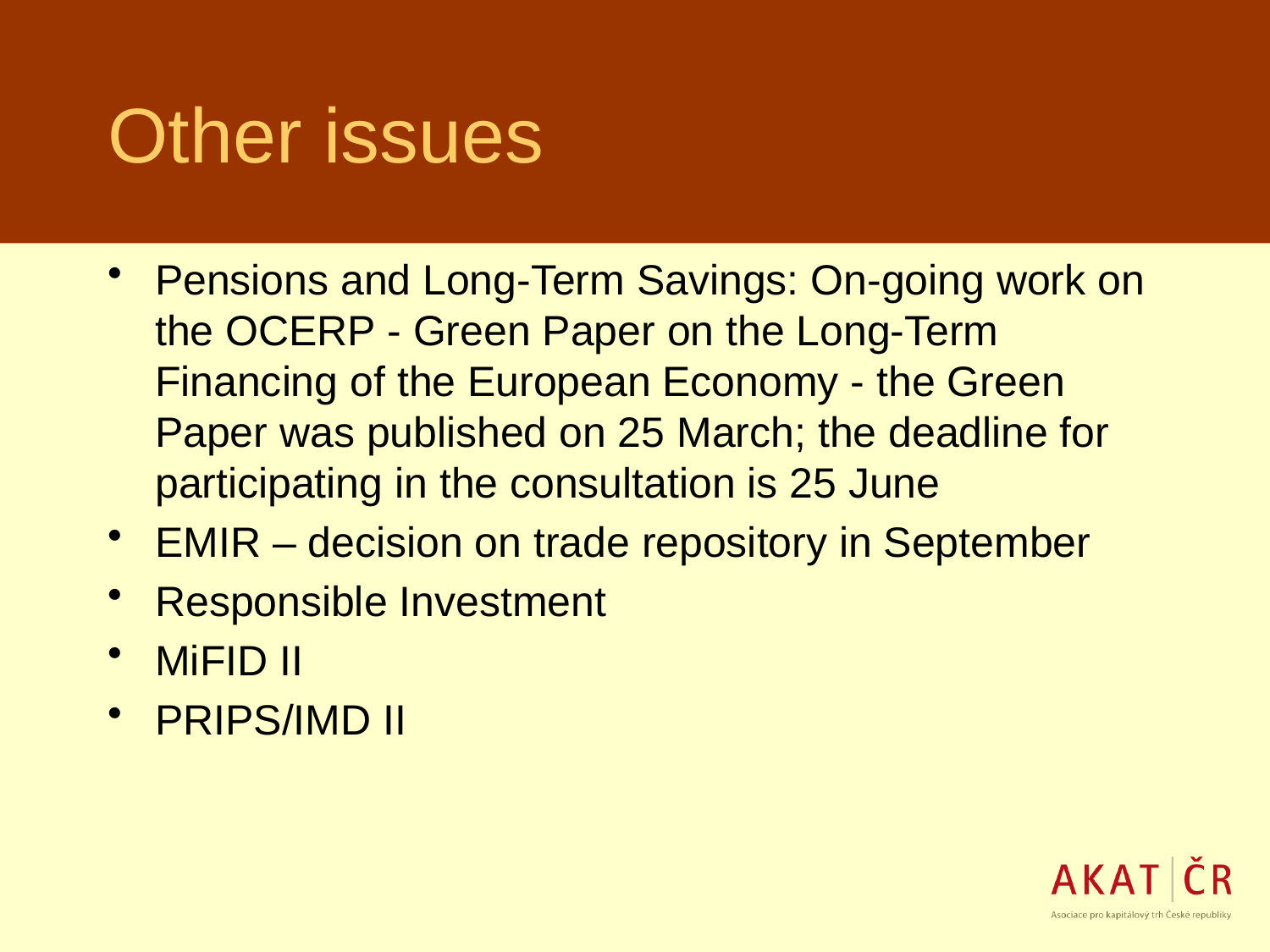

# Other issues
Pensions and Long-Term Savings: On-going work on the OCERP - Green Paper on the Long-Term Financing of the European Economy - the Green Paper was published on 25 March; the deadline for participating in the consultation is 25 June
EMIR – decision on trade repository in September
Responsible Investment
MiFID II
PRIPS/IMD II